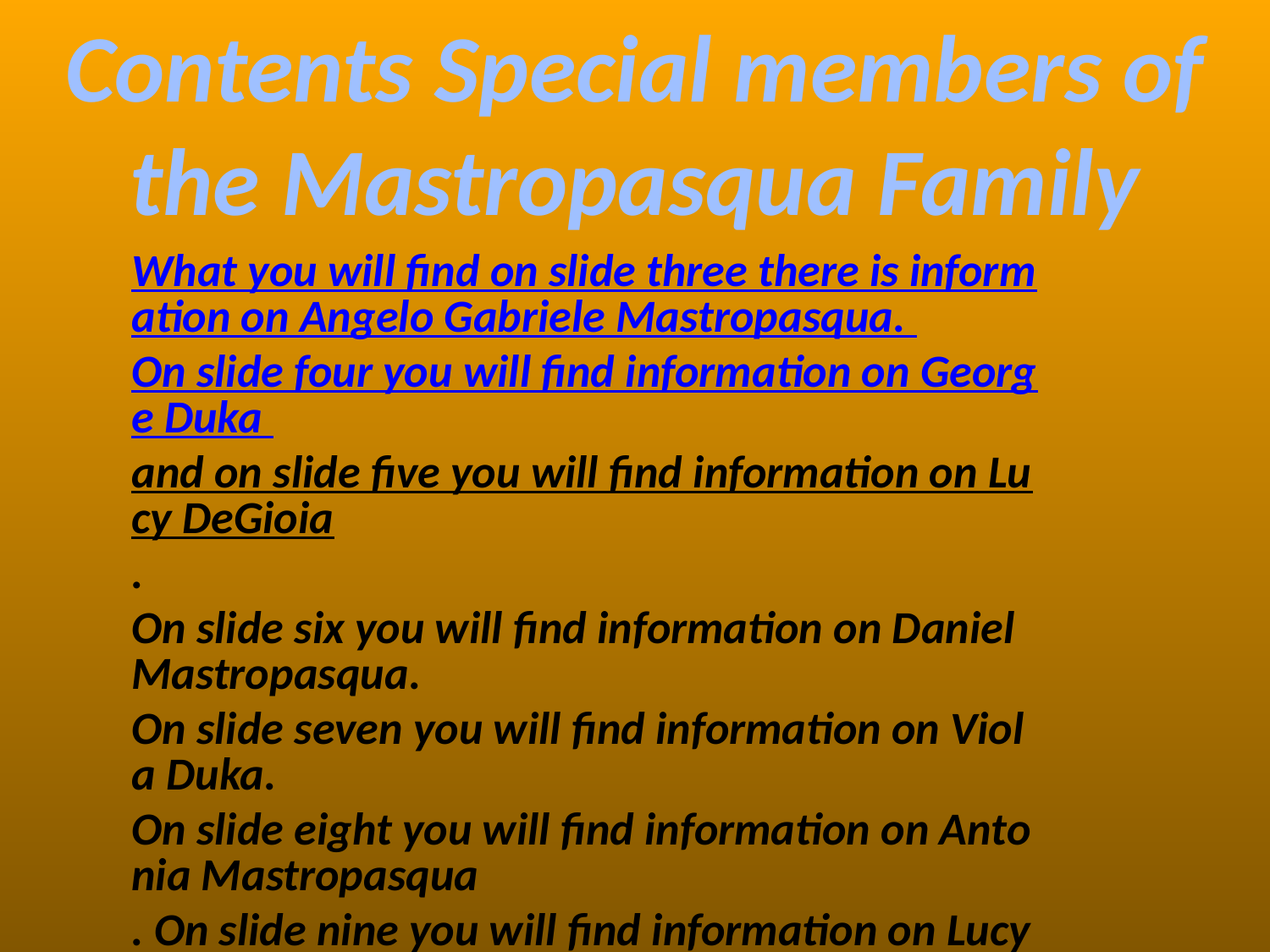

Contents Special members of the Mastropasqua Family

What you will find on slide three there is information on Angelo Gabriele Mastropasqua. On slide four you will find information on George Duka and on slide five you will find information on Lucy DeGioia. On slide six you will find information on Daniel Mastropasqua. On slide seven you will find information on Viola Duka. On slide eight you will find information on Antonia Mastropasqua. On slide nine you will find information on Lucy Mastropasqua. On slide ten you will find information on John Duka. On slide 11 you will find information on John Palumbo.